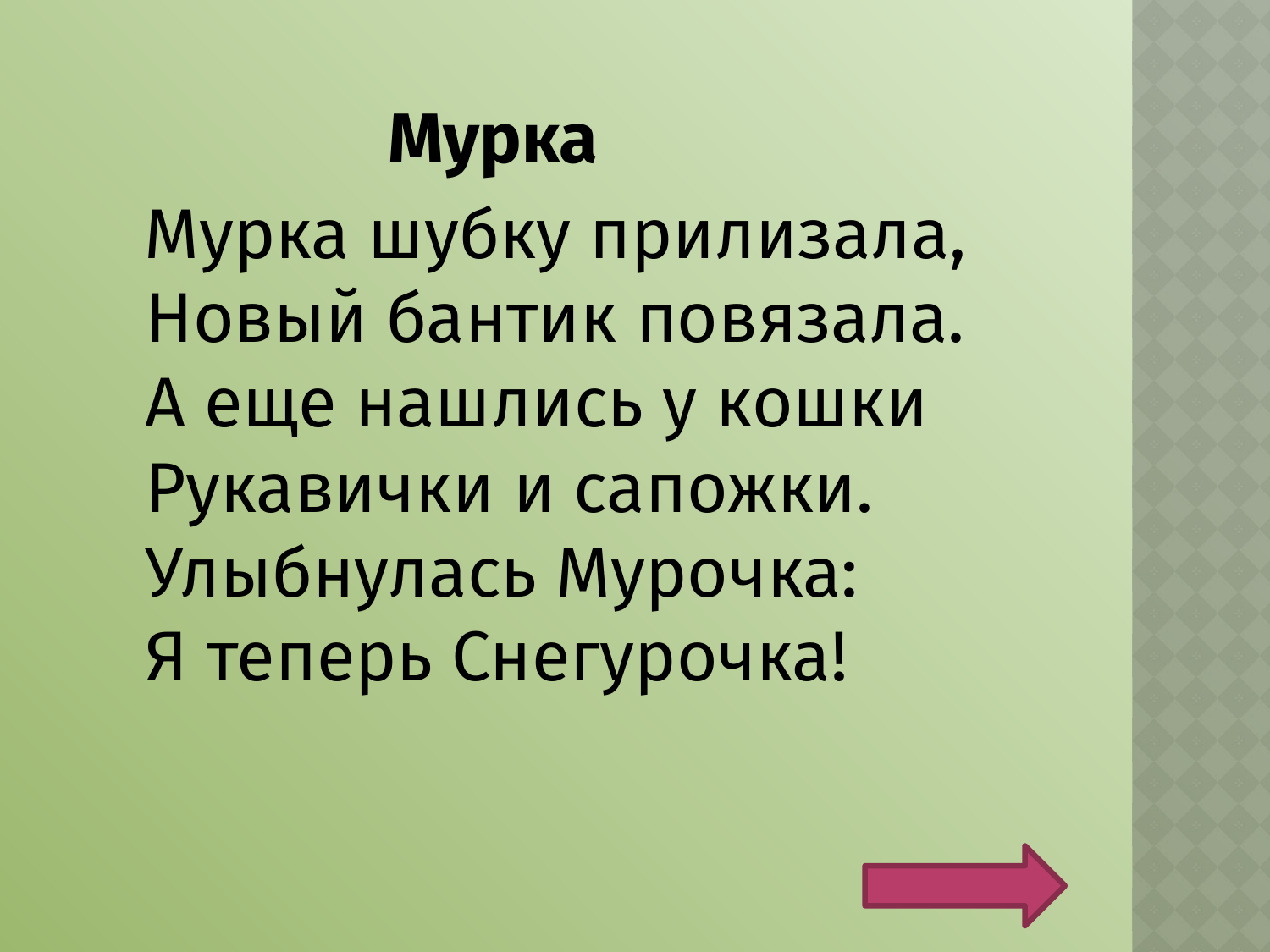

Мурка
  Мурка шубку прилизала,
Новый бантик повязала.
А еще нашлись у кошки
Рукавички и сапожки.
Улыбнулась Мурочка:
Я теперь Снегурочка!